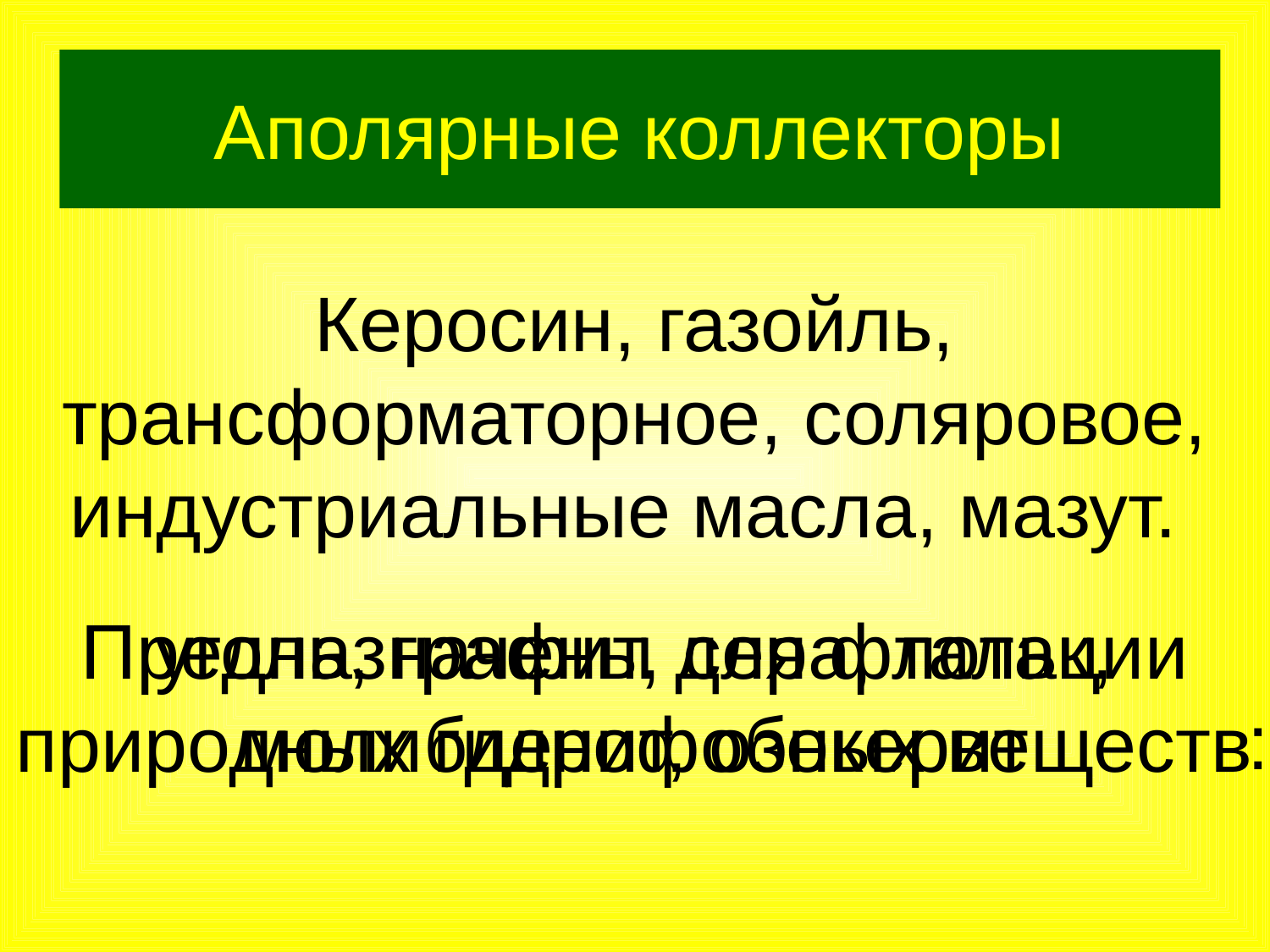

Аполярные коллекторы
Керосин, газойль, трансформаторное, соляровое, индустриальные масла, мазут.
уголь, графит, сера, тальк, молибденит, озокерит
Предназначены для флотации природных гидрофобных веществ
: